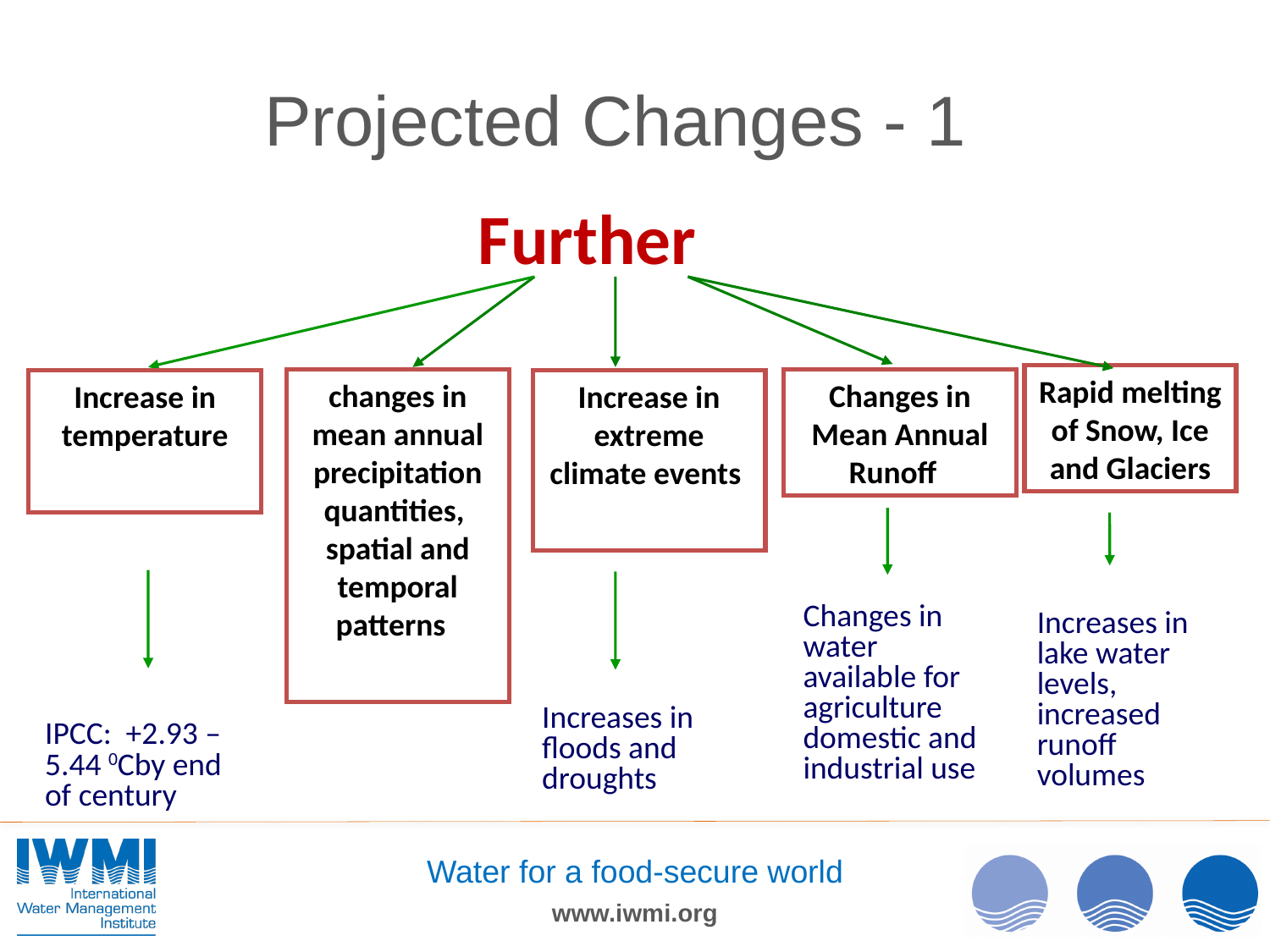

# Projected Changes - 1
Further

Increase in temperature

IPCC:  +2.93 – 5.44 0Cby end of century

Rapid melting of Snow, Ice and Glaciers

Increases in lake water levels, increased runoff volumes

changes in mean annual precipitation quantities,  spatial and temporal patterns

Increase in extreme climate events

Increases in floods and droughts

Changes in Mean Annual Runoff

Changes in water available for agriculture domestic and industrial use